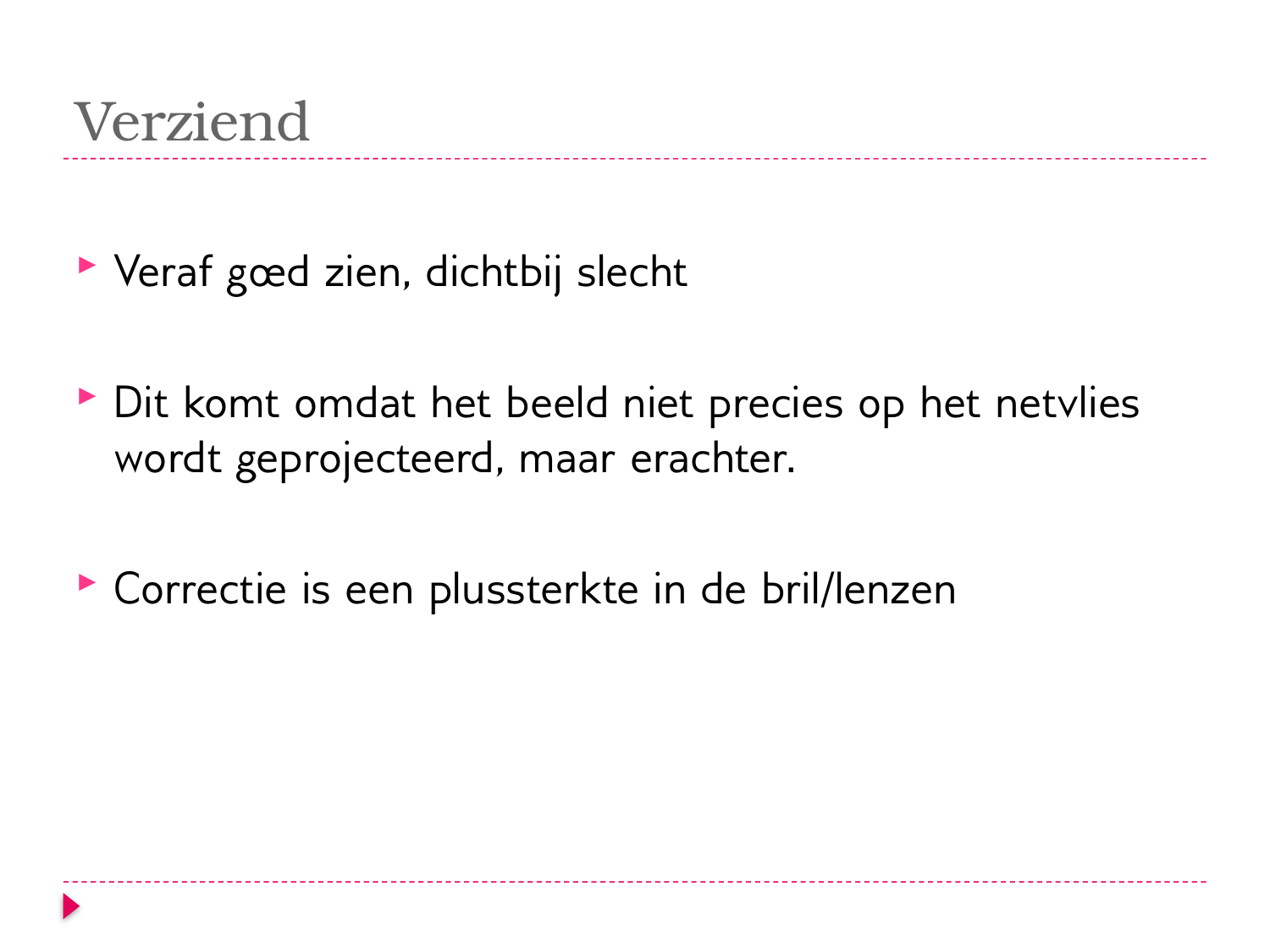

# Verziend

Veraf goed zien, dichtbij slecht

Dit komt omdat het beeld niet precies op het netvlies wordt geprojecteerd, maar erachter.

Correctie is een plussterkte in de bril/lenzen